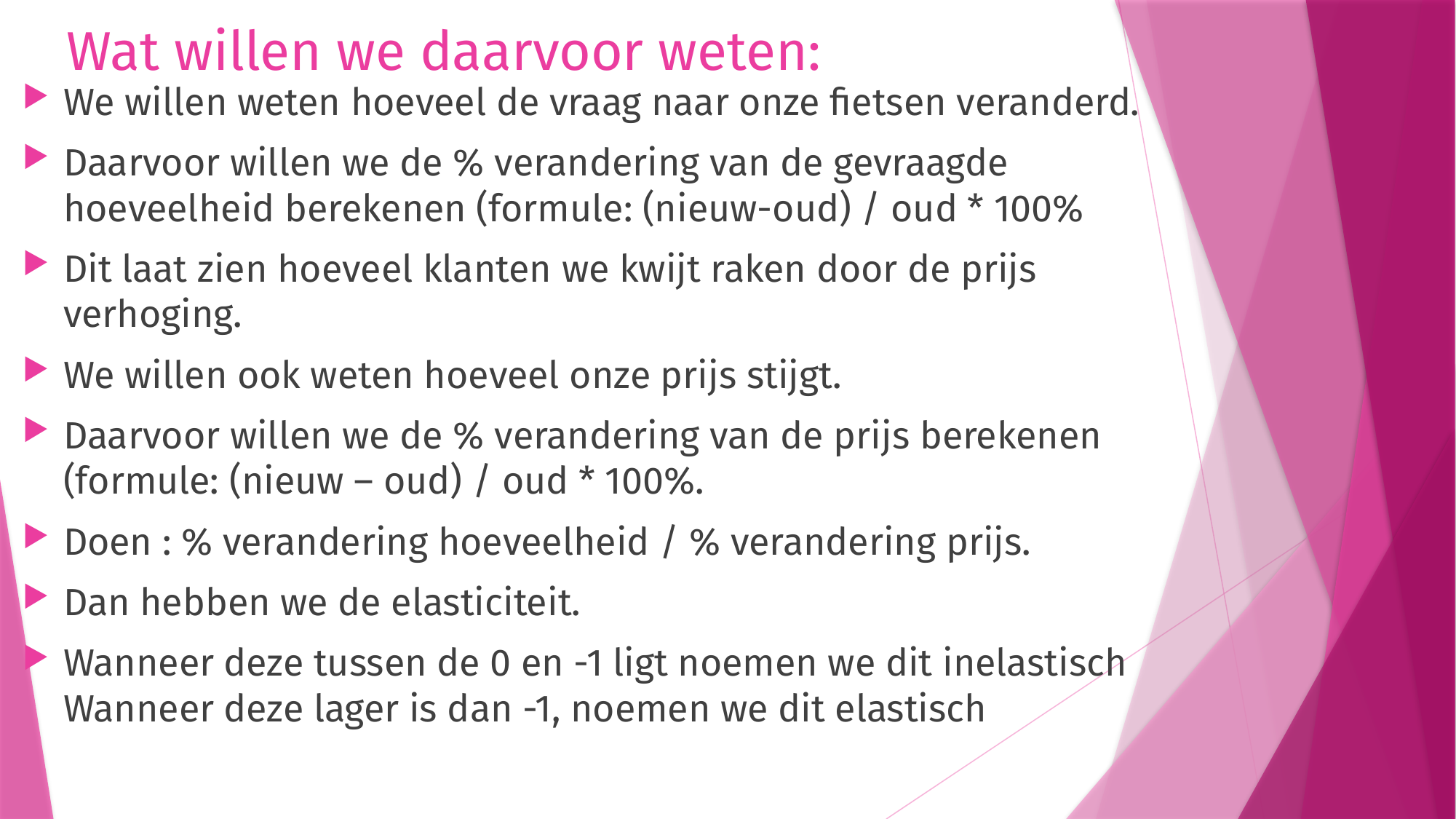

# Wat willen we daarvoor weten:
We willen weten hoeveel de vraag naar onze fietsen veranderd.
Daarvoor willen we de % verandering van de gevraagde hoeveelheid berekenen (formule: (nieuw-oud) / oud * 100%
Dit laat zien hoeveel klanten we kwijt raken door de prijs verhoging.
We willen ook weten hoeveel onze prijs stijgt.
Daarvoor willen we de % verandering van de prijs berekenen (formule: (nieuw – oud) / oud * 100%.
Doen : % verandering hoeveelheid / % verandering prijs.
Dan hebben we de elasticiteit.
Wanneer deze tussen de 0 en -1 ligt noemen we dit inelastisch Wanneer deze lager is dan -1, noemen we dit elastisch